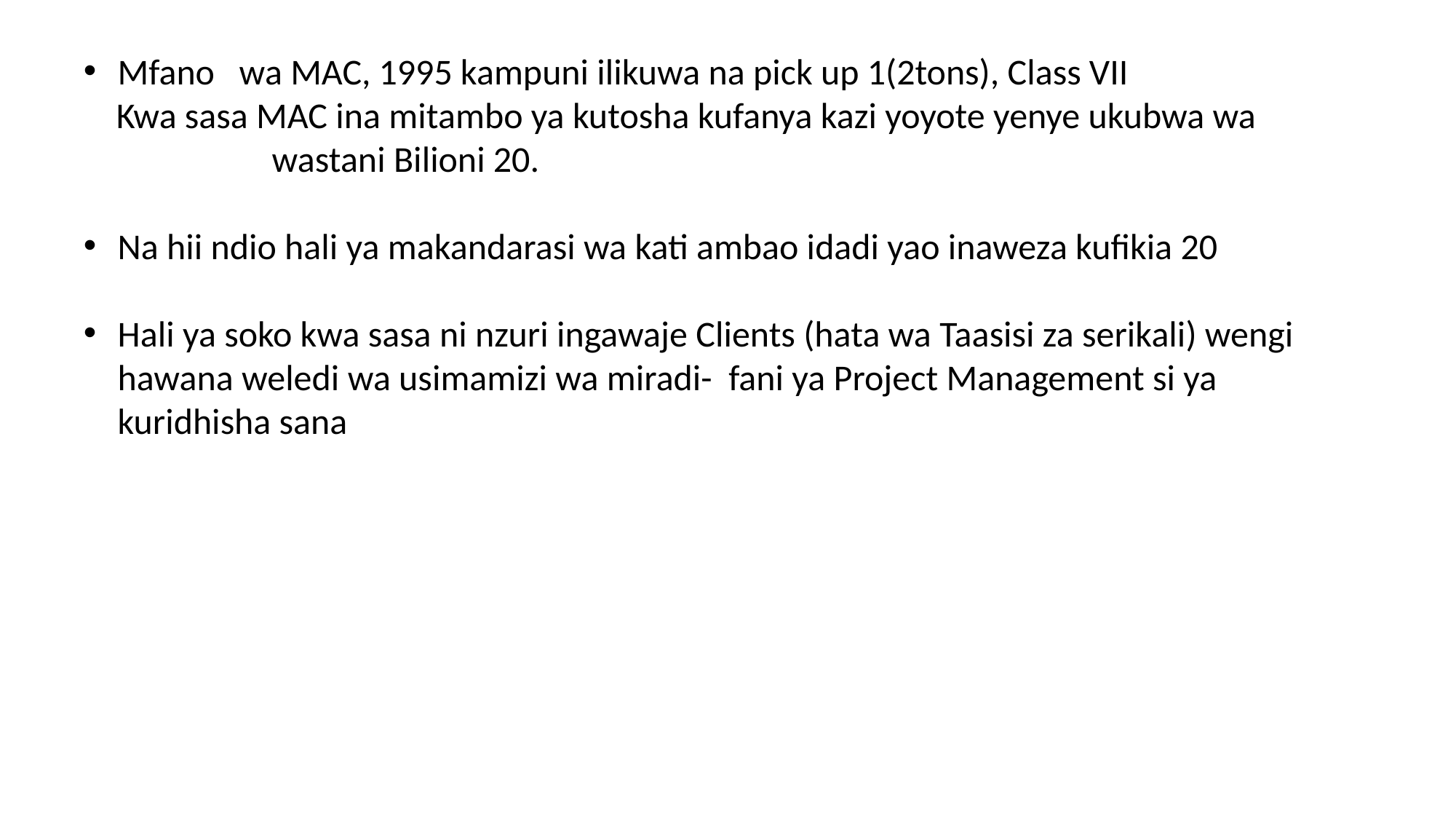

Mfano   wa MAC, 1995 kampuni ilikuwa na pick up 1(2tons), Class VII
    Kwa sasa MAC ina mitambo ya kutosha kufanya kazi yoyote yenye ukubwa wa                              wastani Bilioni 20.

Na hii ndio hali ya makandarasi wa kati ambao idadi yao inaweza kufikia 20

Hali ya soko kwa sasa ni nzuri ingawaje Clients (hata wa Taasisi za serikali) wengi hawana weledi wa usimamizi wa miradi-  fani ya Project Management si ya kuridhisha sana